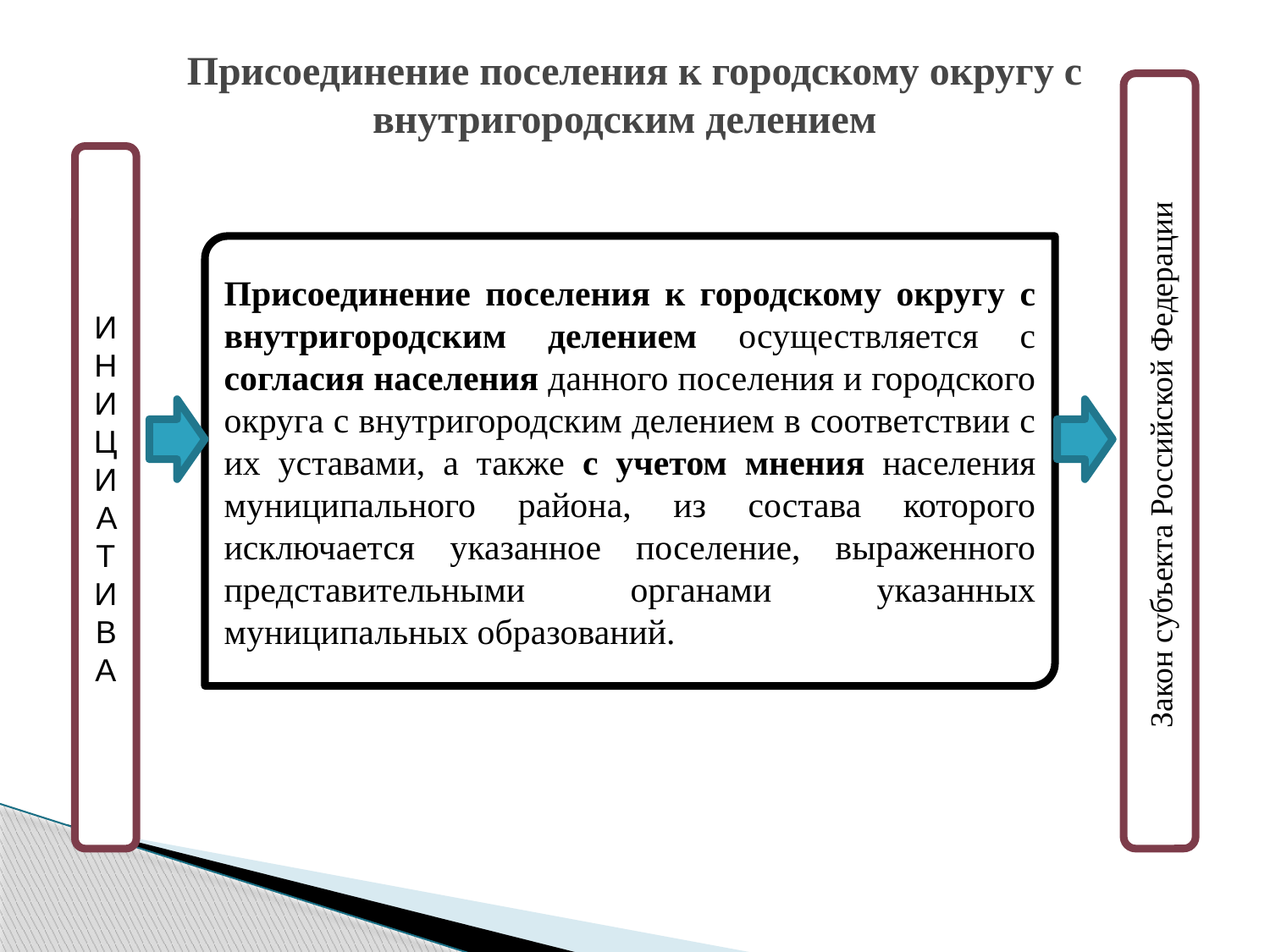

# Присоединение поселения к городскому округу с внутригородским делением
Закон субъекта Российской Федерации
ИНИЦИАТИВА

Присоединение поселения к городскому округу с внутригородским делением осуществляется с согласия населения данного поселения и городского округа с внутригородским делением в соответствии с их уставами, а также с учетом мнения населения муниципального района, из состава которого исключается указанное поселение, выраженного представительными органами указанных муниципальных образований.